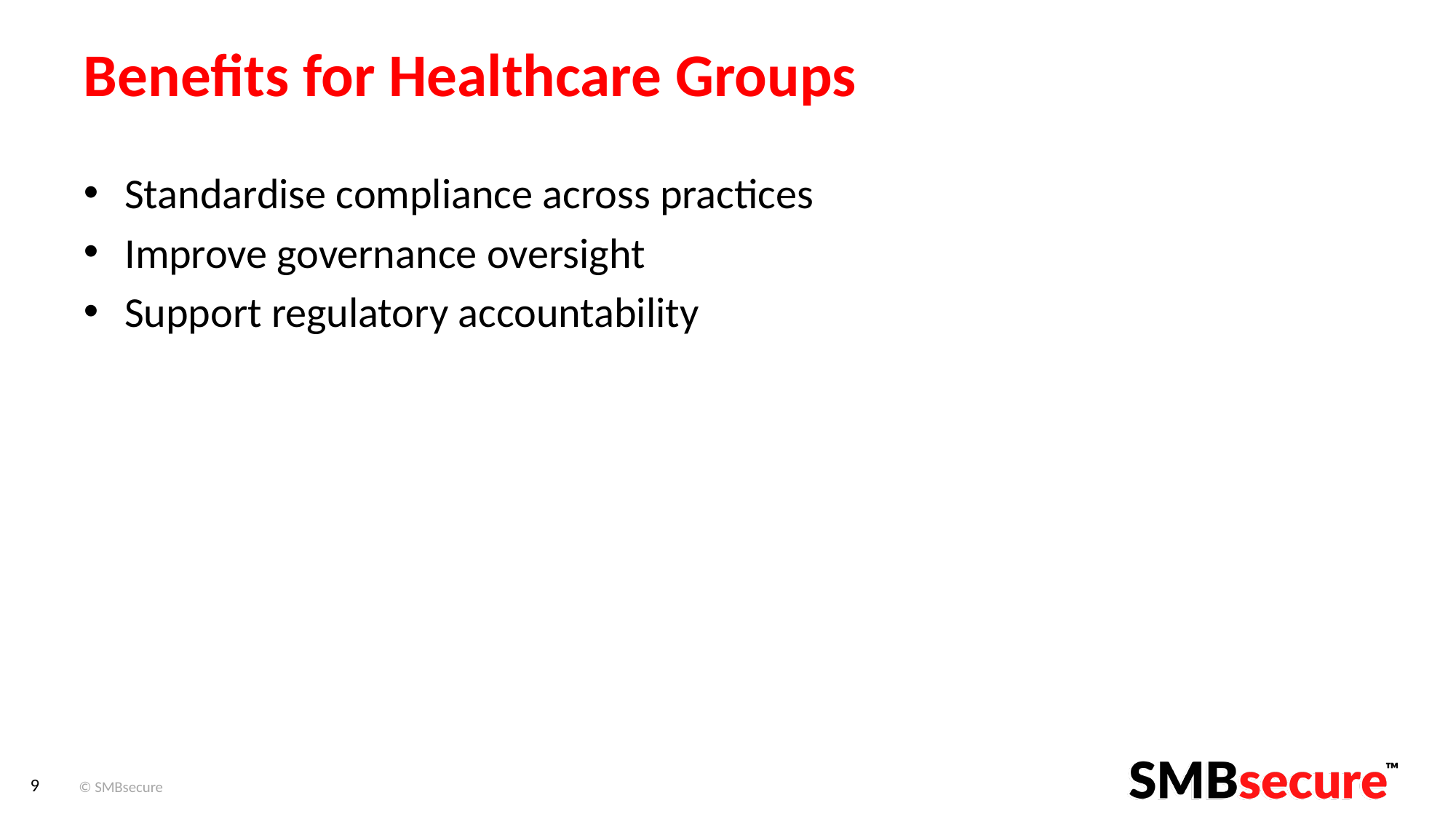

# Benefits for Healthcare Groups
Standardise compliance across practices
Improve governance oversight
Support regulatory accountability